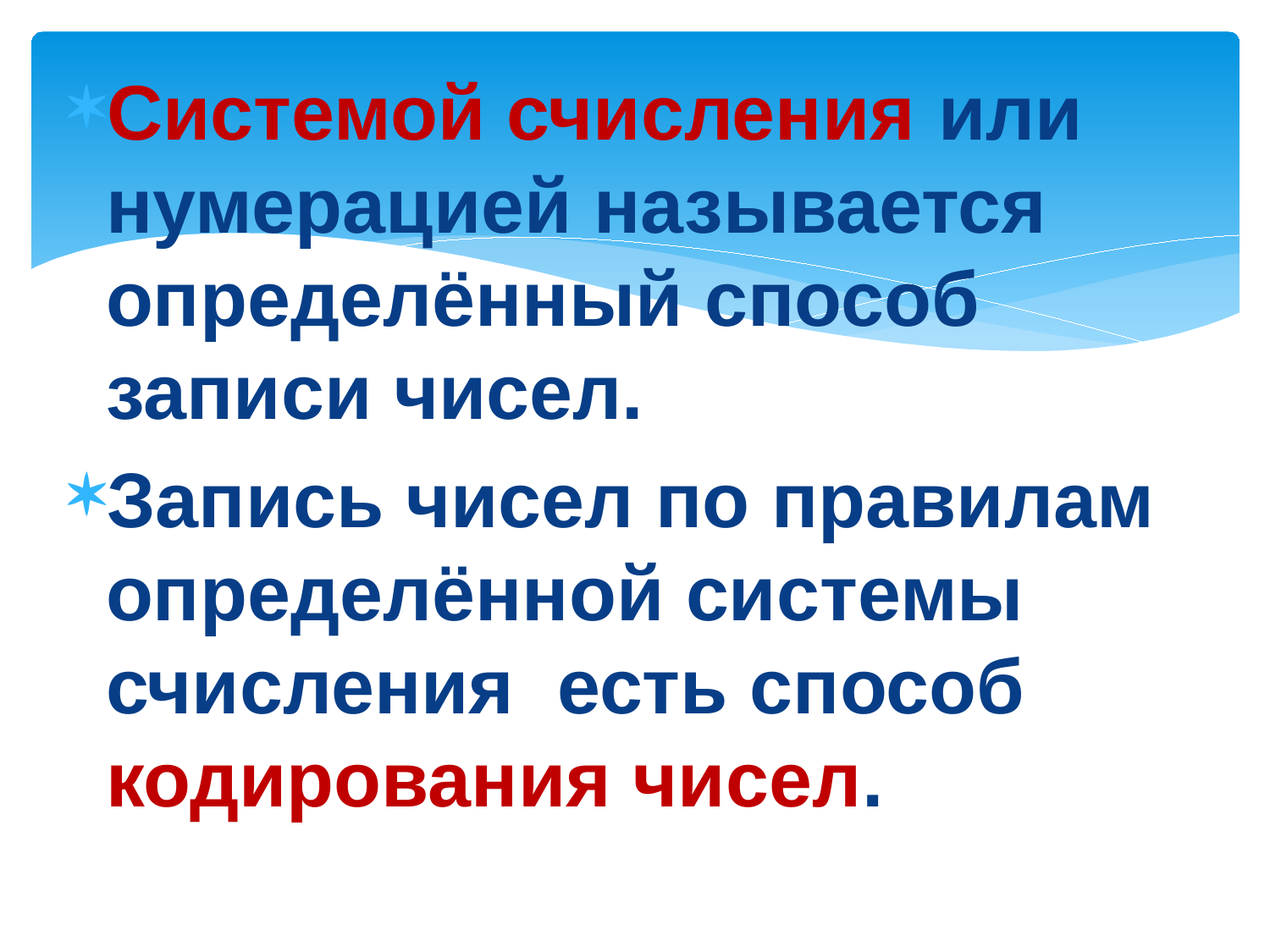

Системой счисления или нумерацией называется определённый способ записи чисел.
Запись чисел по правилам определённой системы счисления  есть способ кодирования чисел.